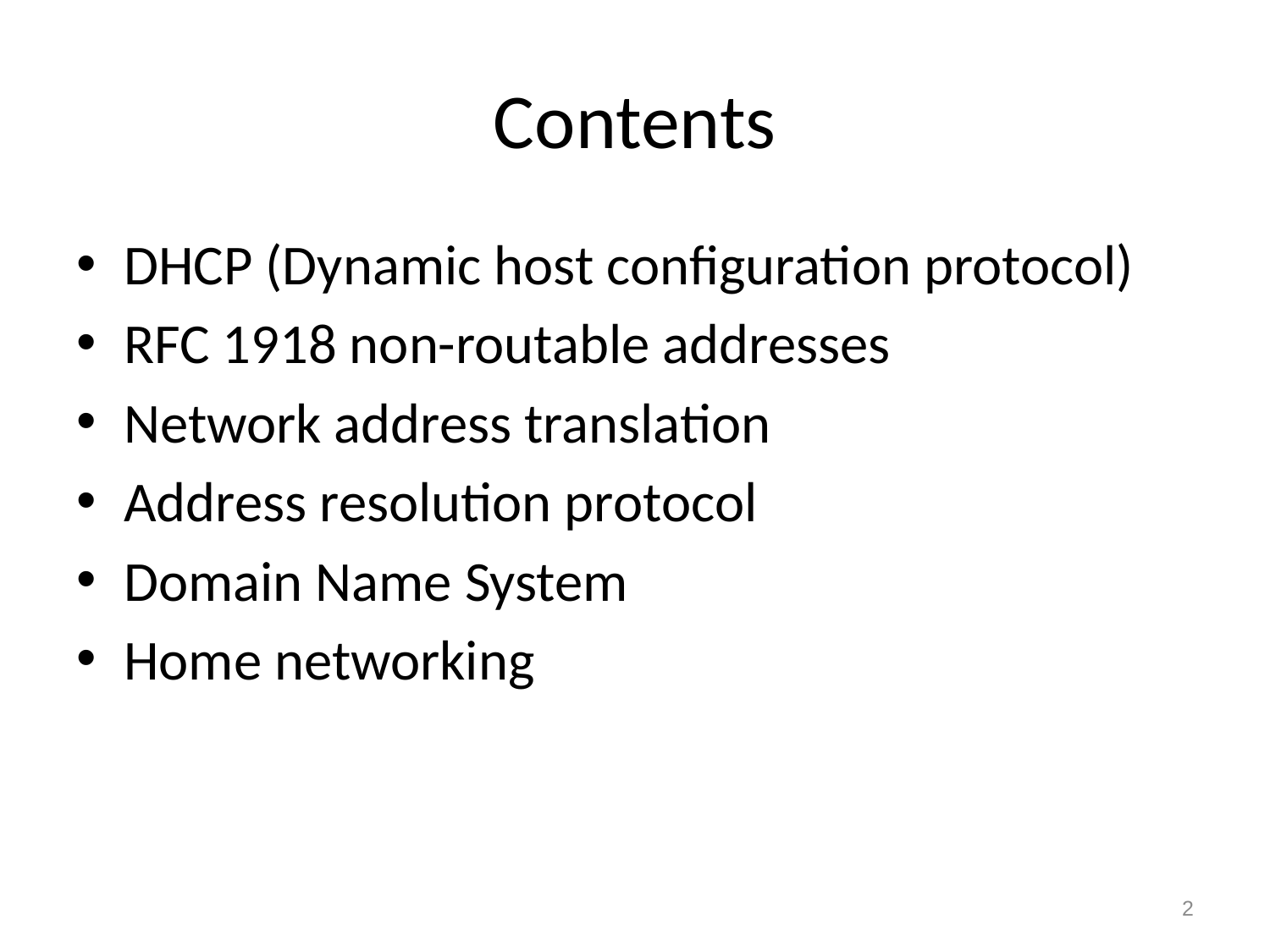

# Contents
DHCP (Dynamic host configuration protocol)
RFC 1918 non-routable addresses
Network address translation
Address resolution protocol
Domain Name System
Home networking
2